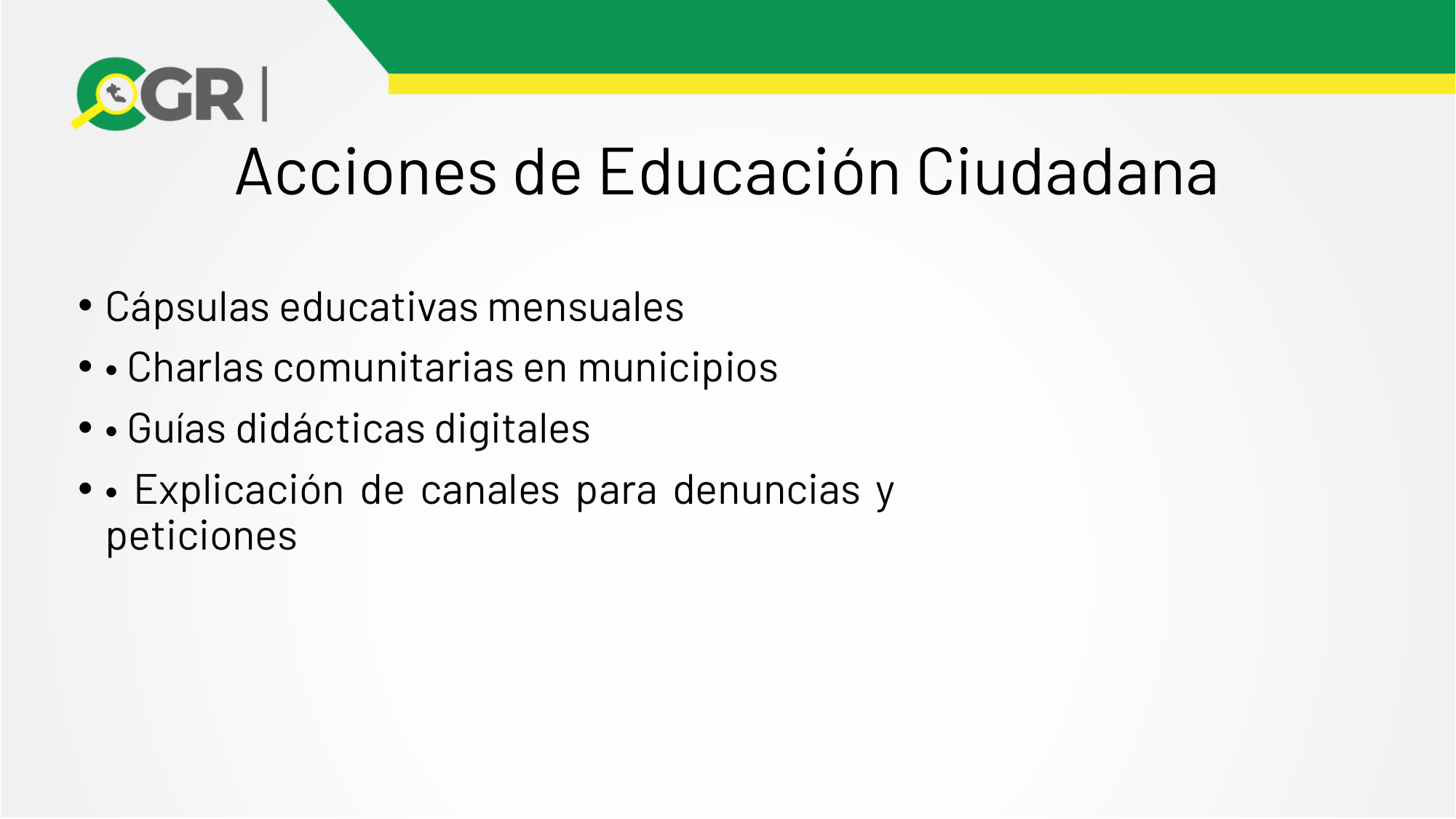

# Acciones de Educación Ciudadana
Cápsulas educativas mensuales
• Charlas comunitarias en municipios
• Guías didácticas digitales
• Explicación de canales para denuncias y peticiones